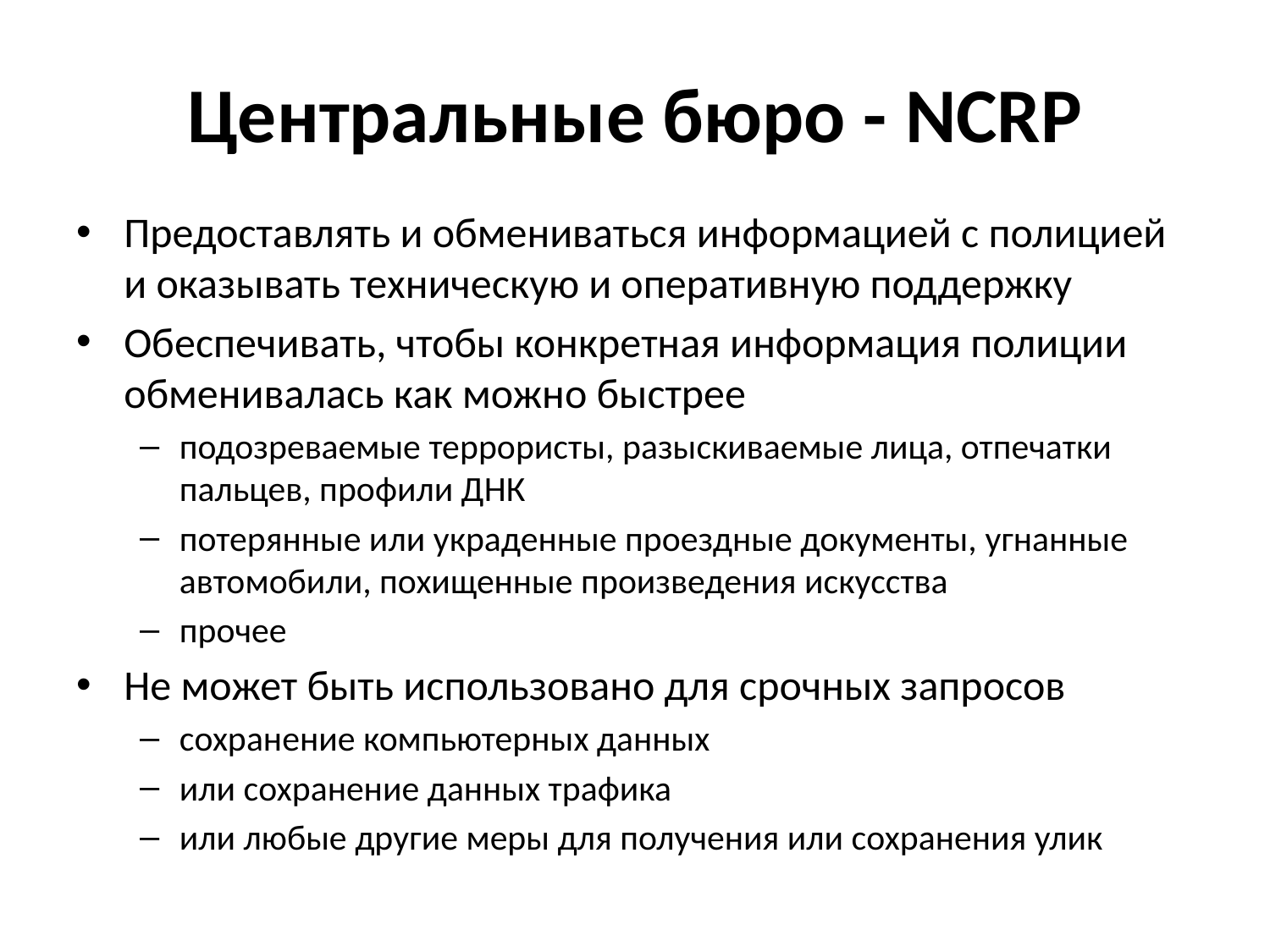

# Центральные бюро - NCRP
Предоставлять и обмениваться информацией с полицией и оказывать техническую и оперативную поддержку
Обеспечивать, чтобы конкретная информация полиции обменивалась как можно быстрее
подозреваемые террористы, разыскиваемые лица, отпечатки пальцев, профили ДНК
потерянные или украденные проездные документы, угнанные автомобили, похищенные произведения искусства
прочее
Не может быть использовано для срочных запросов
сохранение компьютерных данных
или сохранение данных трафика
или любые другие меры для получения или сохранения улик